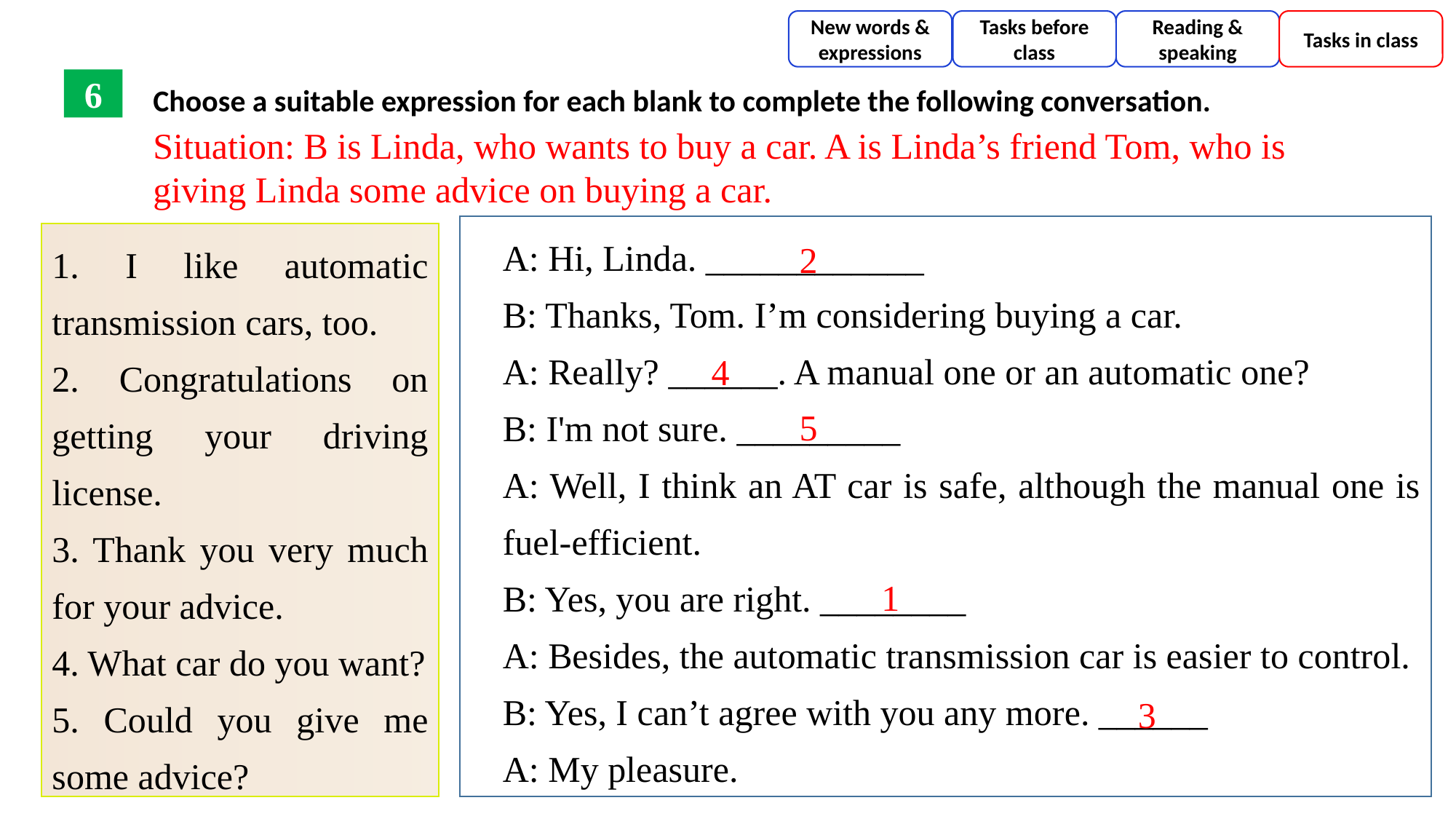

New words & expressions
Tasks before class
Reading & speaking
Tasks in class
Choose a suitable expression for each blank to complete the following conversation.
6
Situation: B is Linda, who wants to buy a car. A is Linda’s friend Tom, who is giving Linda some advice on buying a car.
A: Hi, Linda. ____________
B: Thanks, Tom. I’m considering buying a car.
A: Really? ______. A manual one or an automatic one?
B: I'm not sure. _________
A: Well, I think an AT car is safe, although the manual one is fuel-efficient.
B: Yes, you are right. ________
A: Besides, the automatic transmission car is easier to control.
B: Yes, I can’t agree with you any more. ______
A: My pleasure.
1. I like automatic transmission cars, too.
2. Congratulations on getting your driving license.
3. Thank you very much for your advice.
4. What car do you want?
5. Could you give me some advice?

2
4
5
1
3